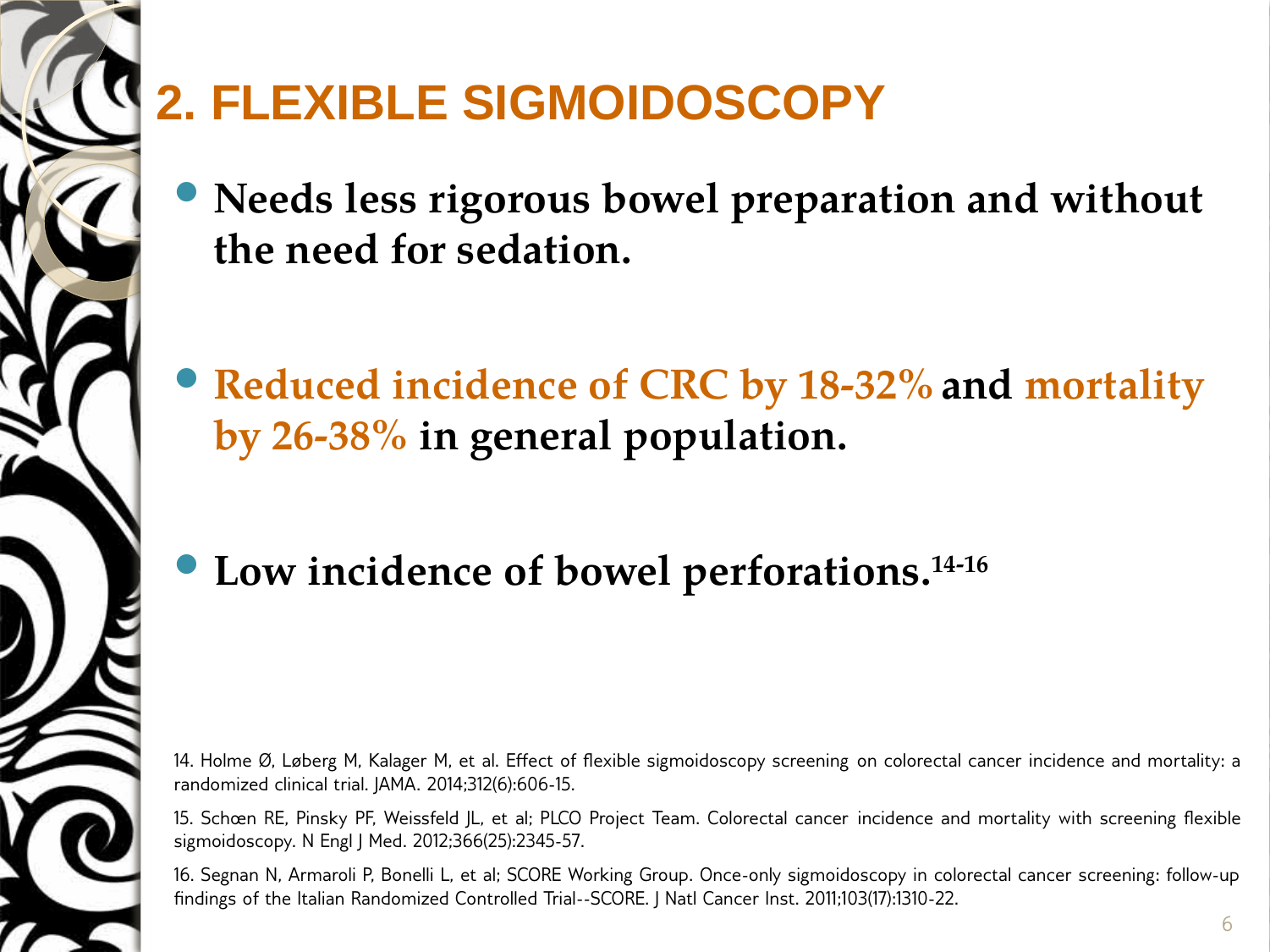

2. FLEXIBLE SIGMOIDOSCOPY
Needs less rigorous bowel preparation and without the need for sedation.
Reduced incidence of CRC by 18-32% and mortality by 26-38% in general population.
Low incidence of bowel perforations.14-16

14. Holme Ø, Løberg M, Kalager M, et al. Effect of flexible sigmoidoscopy screening on colorectal cancer incidence and mortality: a randomized clinical trial. JAMA. 2014;312(6):606-15.
15. Schoen RE, Pinsky PF, Weissfeld JL, et al; PLCO Project Team. Colorectal cancer incidence and mortality with screening flexible sigmoidoscopy. N Engl J Med. 2012;366(25):2345-57.
16. Segnan N, Armaroli P, Bonelli L, et al; SCORE Working Group. Once-only sigmoidoscopy in colorectal cancer screening: follow-up findings of the Italian Randomized Controlled Trial--SCORE. J Natl Cancer Inst. 2011;103(17):1310-22.

6